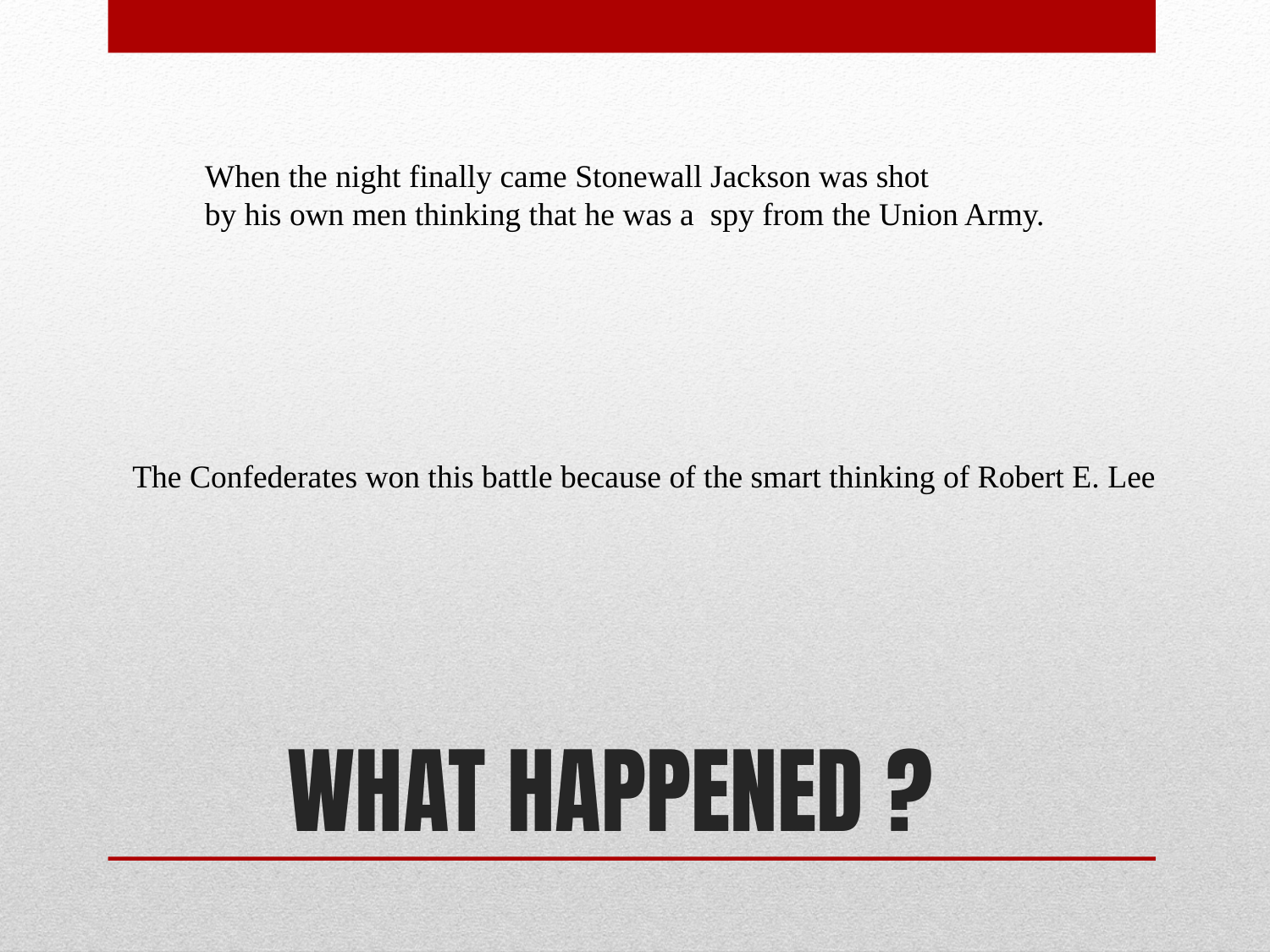

When the night finally came Stonewall Jackson was shot
by his own men thinking that he was a  spy from the Union Army.
The Confederates won this battle because of the smart thinking of Robert E. Lee
# WHAT HAPPENED ?